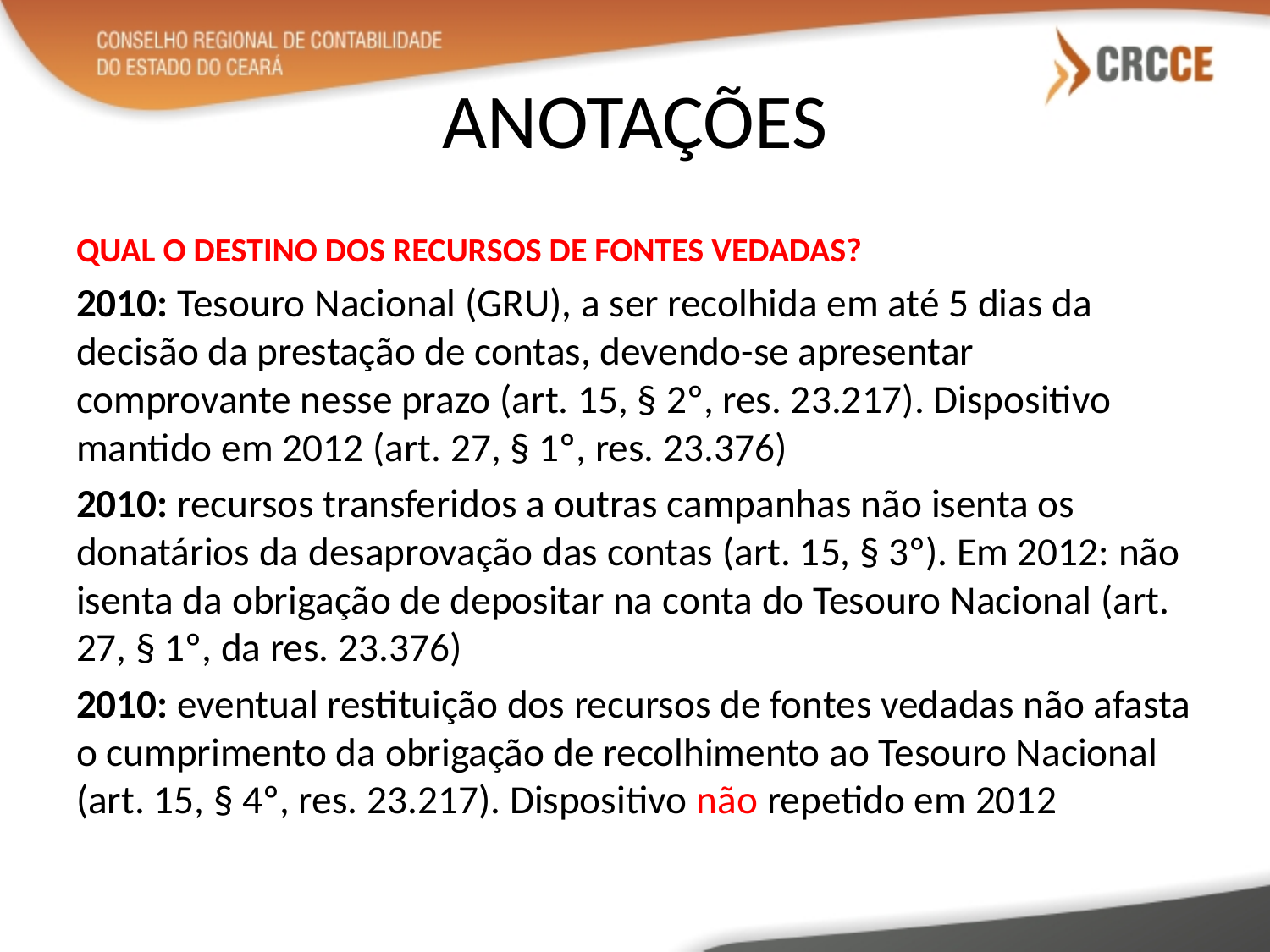

# ANOTAÇÕES
QUAL O DESTINO DOS RECURSOS DE FONTES VEDADAS?
2010: Tesouro Nacional (GRU), a ser recolhida em até 5 dias da decisão da prestação de contas, devendo-se apresentar comprovante nesse prazo (art. 15, § 2º, res. 23.217). Dispositivo mantido em 2012 (art. 27, § 1º, res. 23.376)
2010: recursos transferidos a outras campanhas não isenta os donatários da desaprovação das contas (art. 15, § 3º). Em 2012: não isenta da obrigação de depositar na conta do Tesouro Nacional (art. 27, § 1º, da res. 23.376)
2010: eventual restituição dos recursos de fontes vedadas não afasta o cumprimento da obrigação de recolhimento ao Tesouro Nacional (art. 15, § 4º, res. 23.217). Dispositivo não repetido em 2012